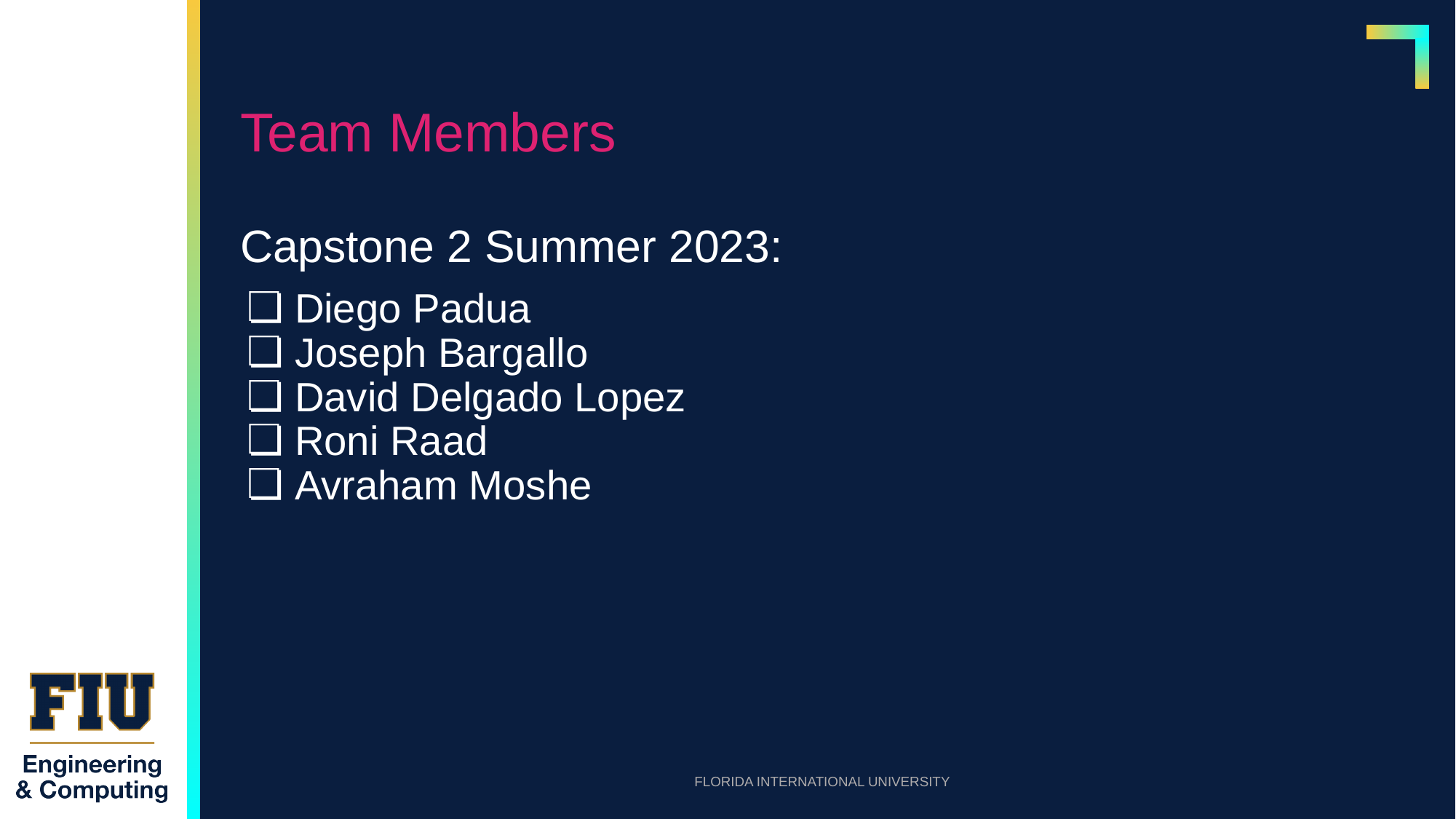

# Team Members
Capstone 2 Summer 2023:
Diego Padua
Joseph Bargallo
David Delgado Lopez
Roni Raad
Avraham Moshe